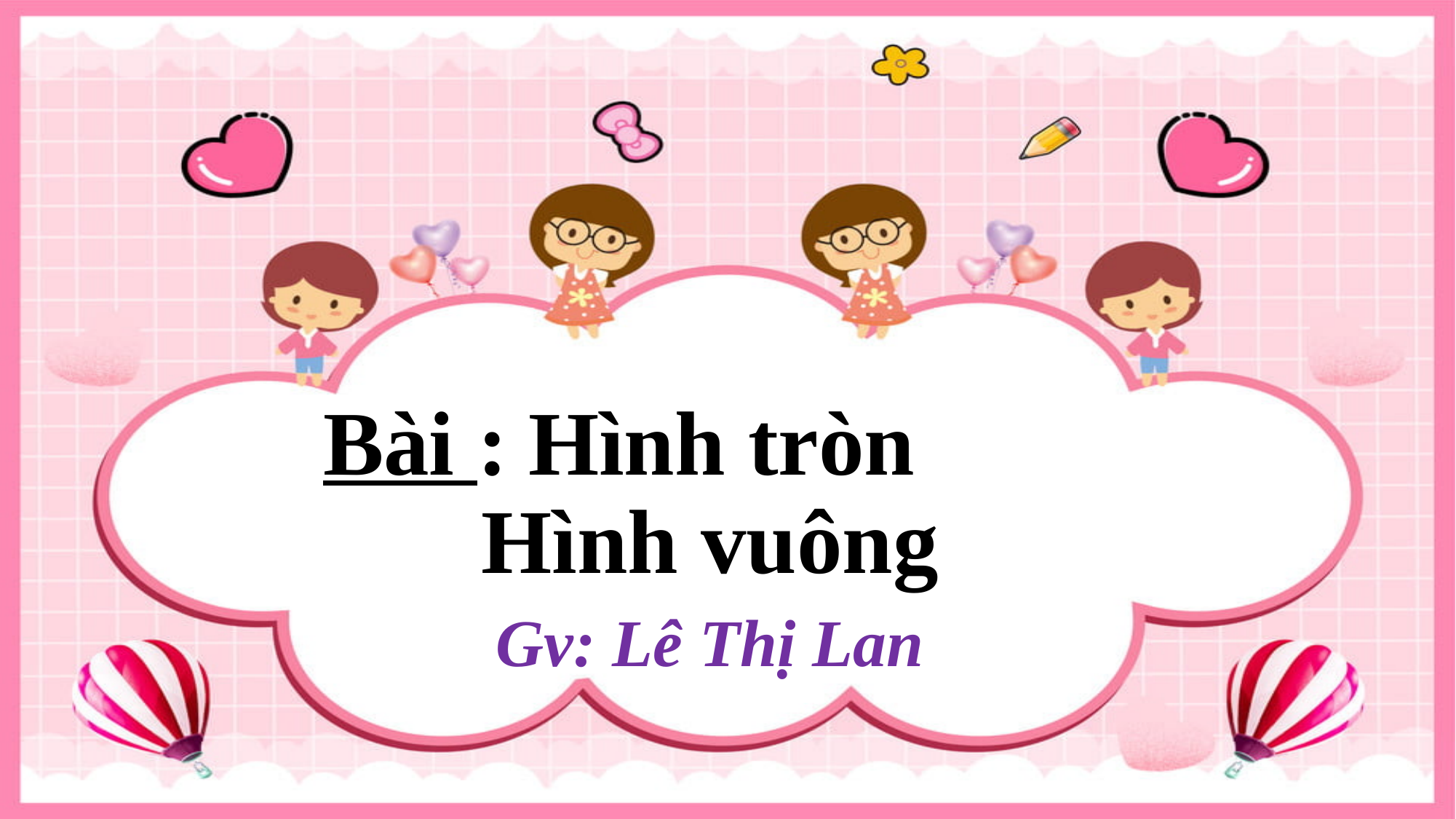

#
Bài : Hình tròn         Hình vuông
Gv: Lê Thị Lan